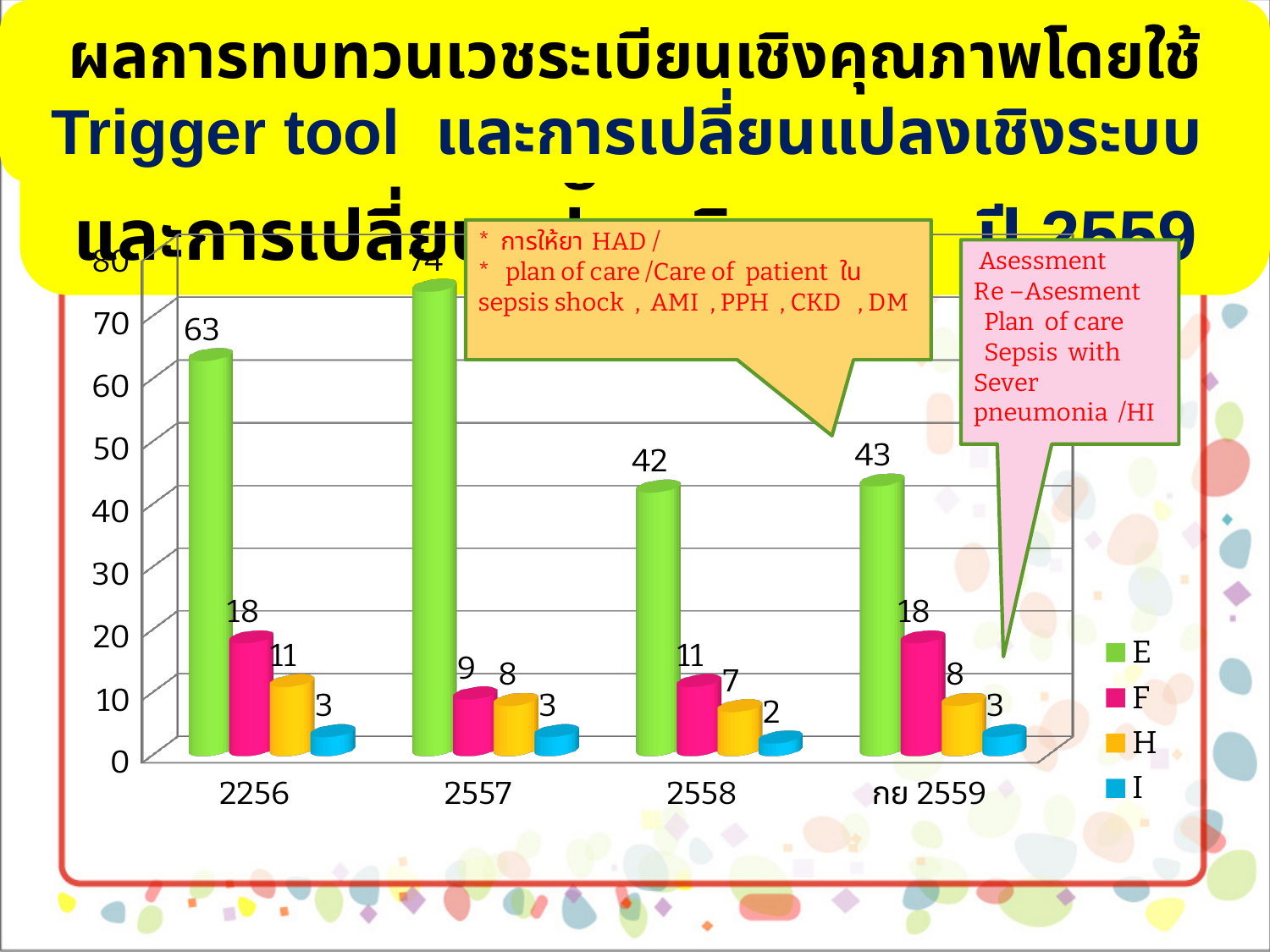

ผลการทบทวนเวชระเบียนเชิงคุณภาพโดยใช้
Trigger tool  และการเปลี่ยนแปลงเชิงระบบ
การทบทวนเวชระเบียนเช้งคุณภาพโดยใช้ Triger tool
และการเปลี่ยนแปลงเชิงระบบ   ปี 2559

[unsupported chart]